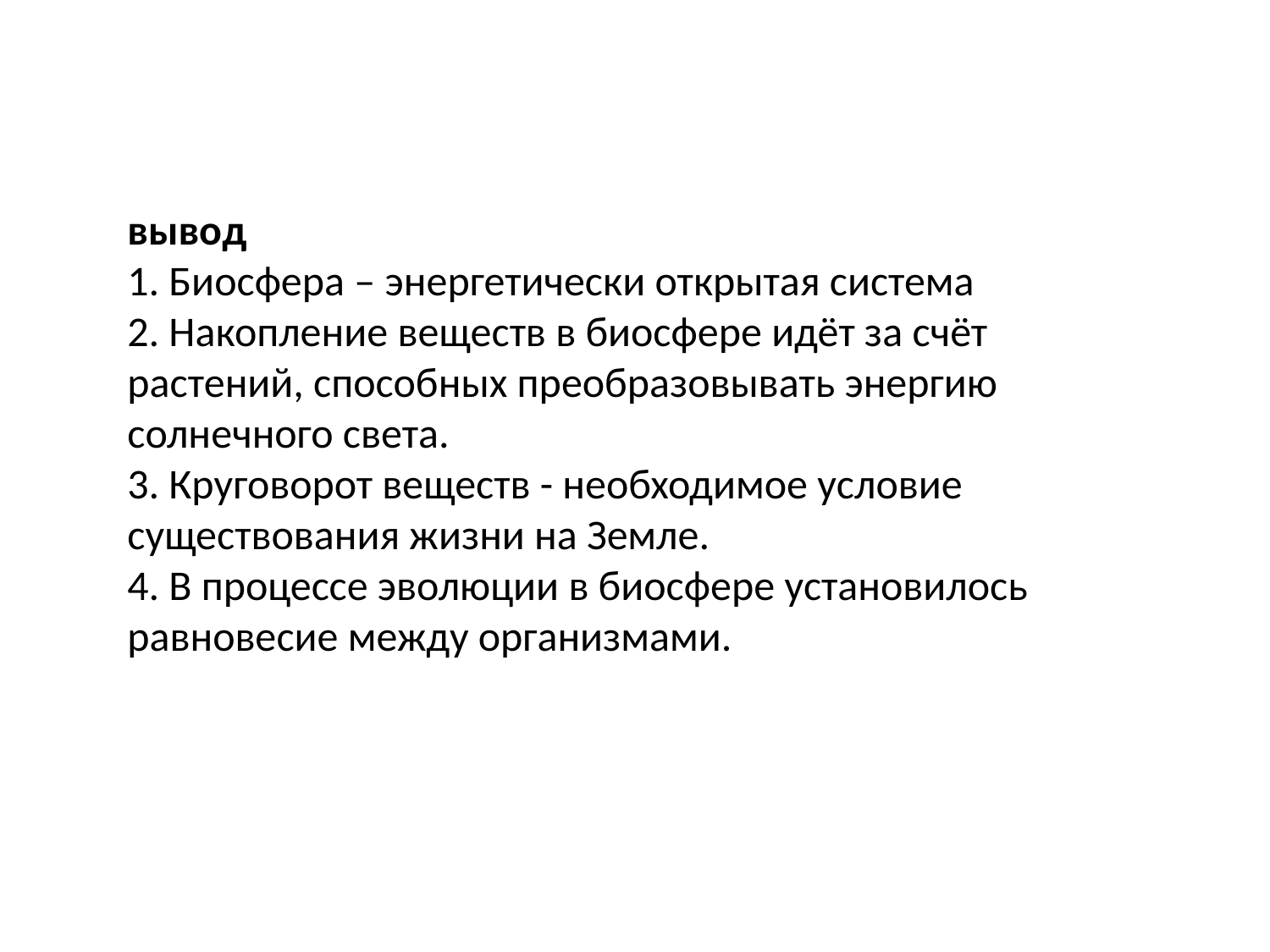

вывод
1. Биосфера – энергетически открытая система
2. Накопление веществ в биосфере идёт за счёт растений, способных преобразовывать энергию солнечного света.
3. Круговорот веществ - необходимое условие существования жизни на Земле.
4. В процессе эволюции в биосфере установилось равновесие между организмами.